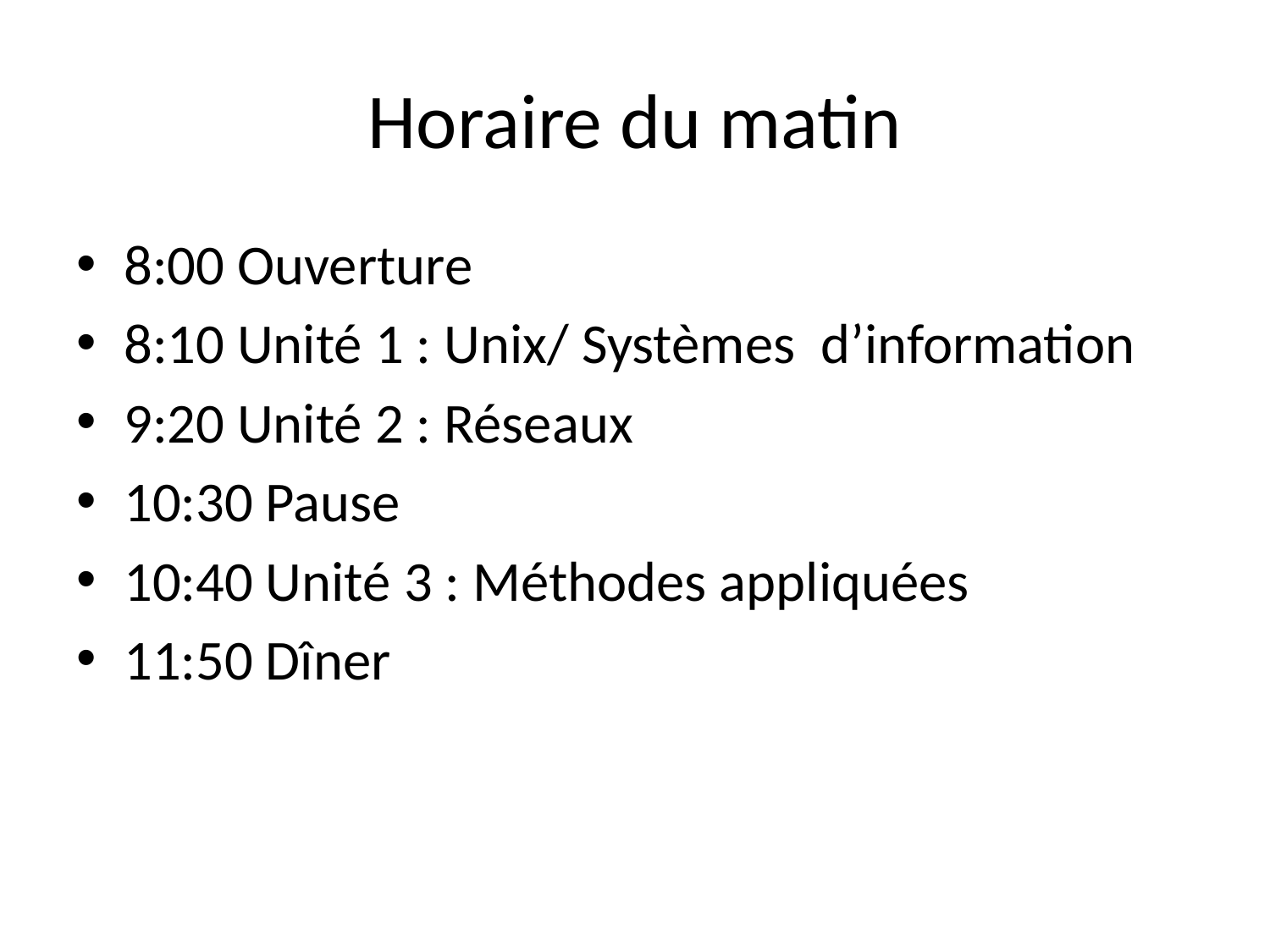

# Horaire du matin
8:00 Ouverture
8:10 Unité 1 : Unix/ Systèmes  d’information
9:20 Unité 2 : Réseaux
10:30 Pause
10:40 Unité 3 : Méthodes appliquées
11:50 Dîner